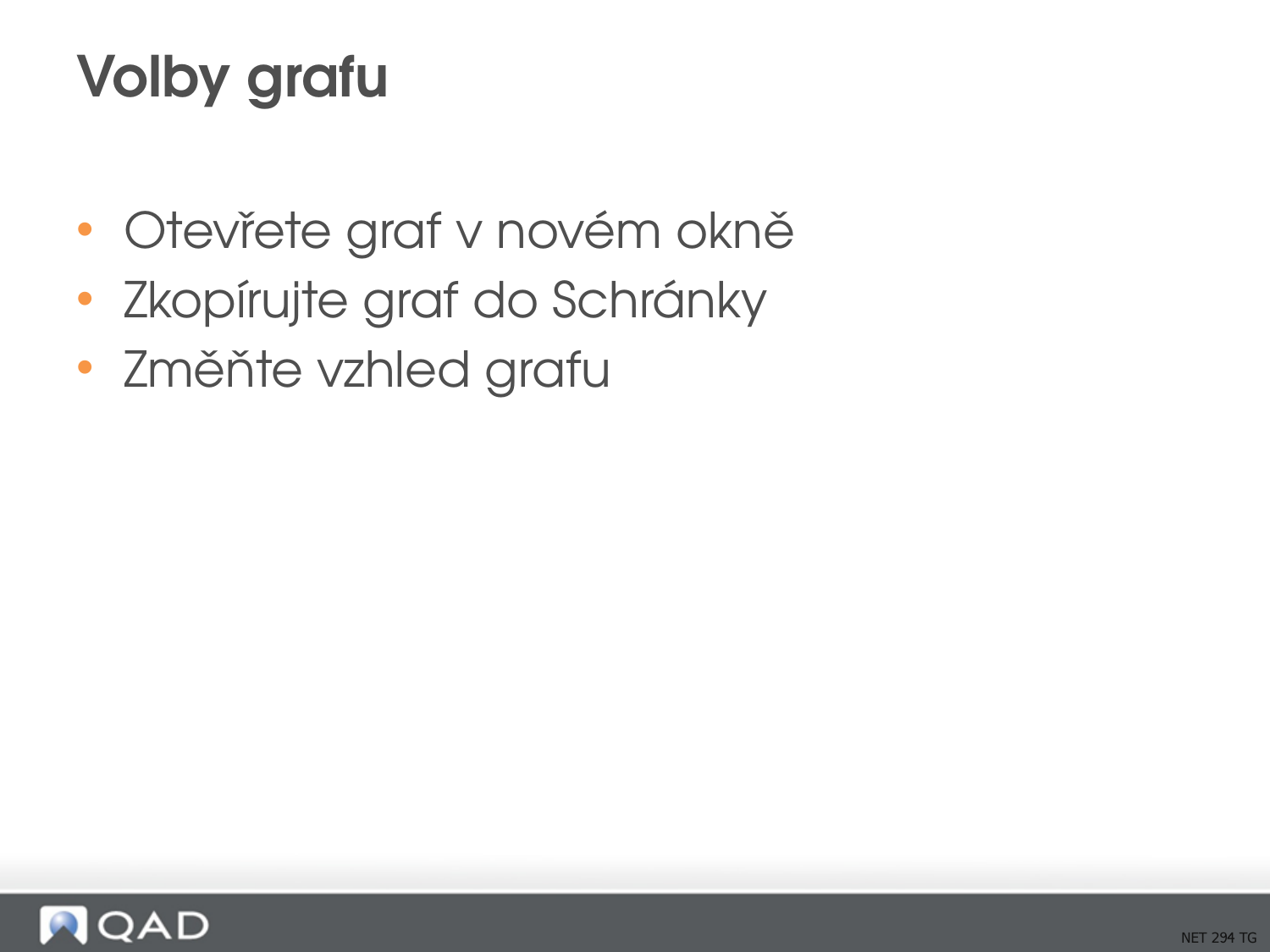

# Volby grafu

Otevřete graf v novém okně
Zkopírujte graf do Schránky
Změňte vzhled grafu

NET 294 TG